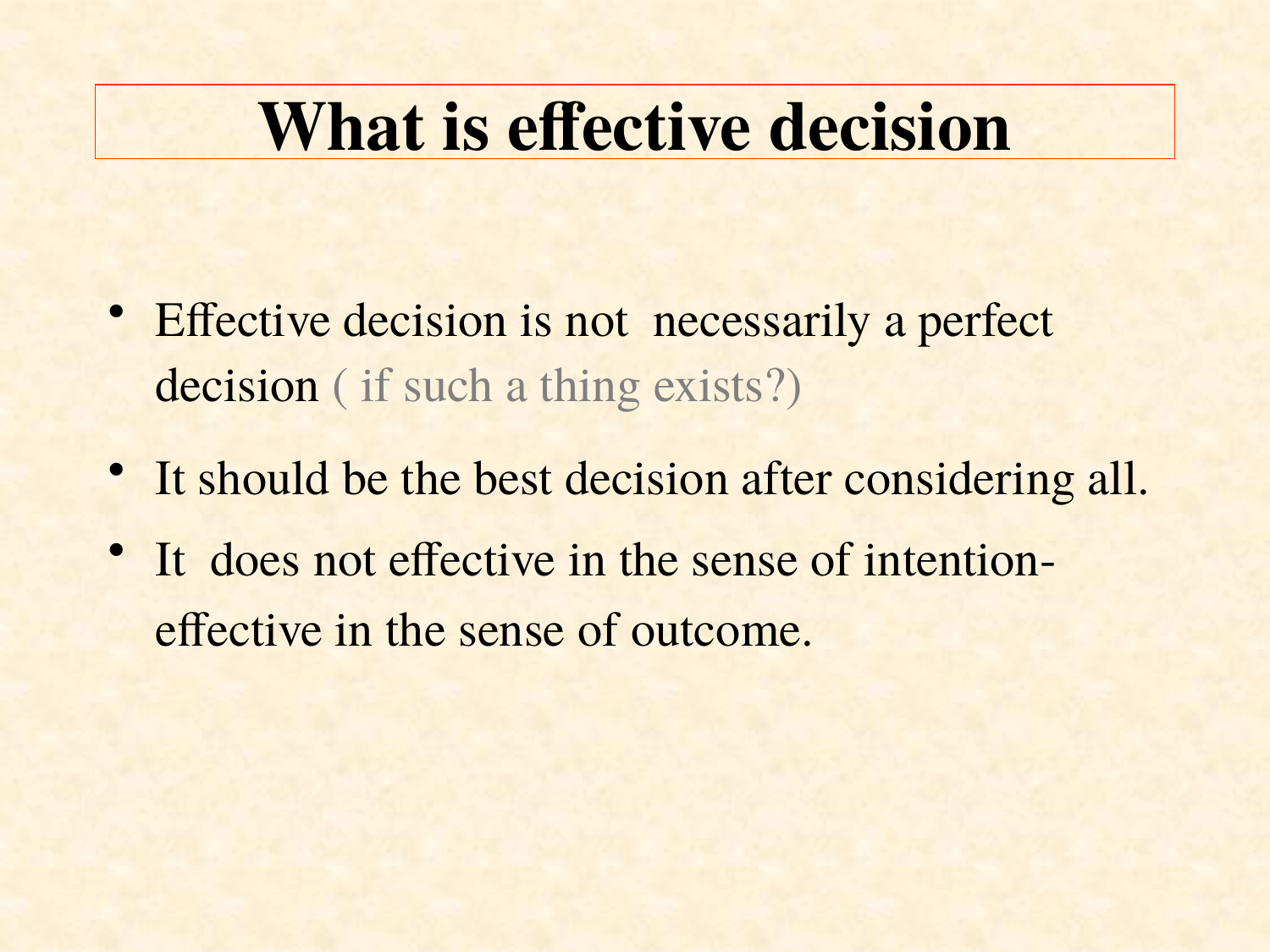

# What is effective decision
Effective decision is not  necessarily a perfect decision ( if such a thing exists?)
It should be the best decision after considering all.
It  does not effective in the sense of intention-  effective in the sense of outcome.